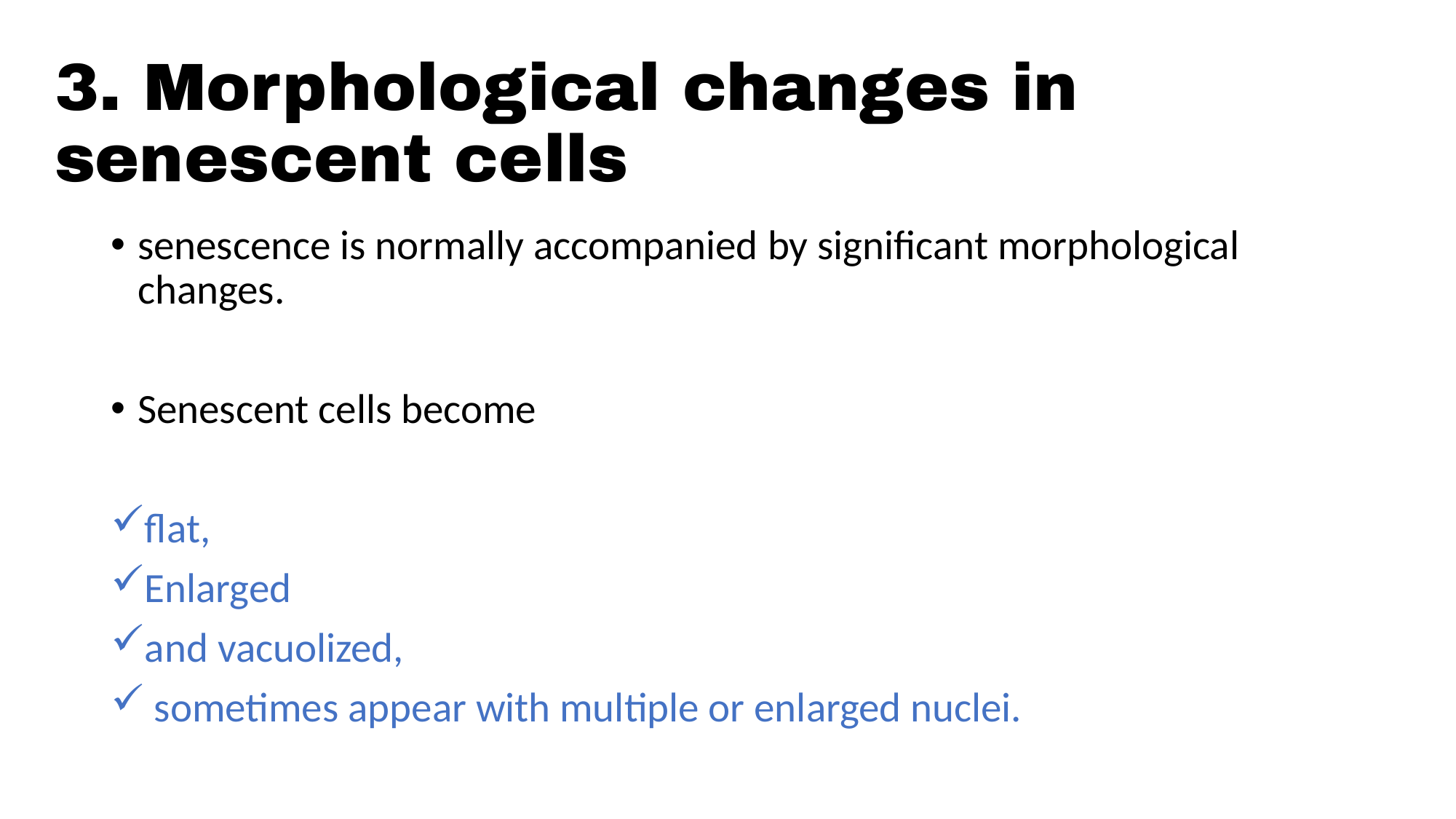

# 3. Morphological changes in senescent cells
senescence is normally accompanied by significant morphological changes.

Senescent cells become

flat,
Enlarged
and vacuolized,
 sometimes appear with multiple or enlarged nuclei.